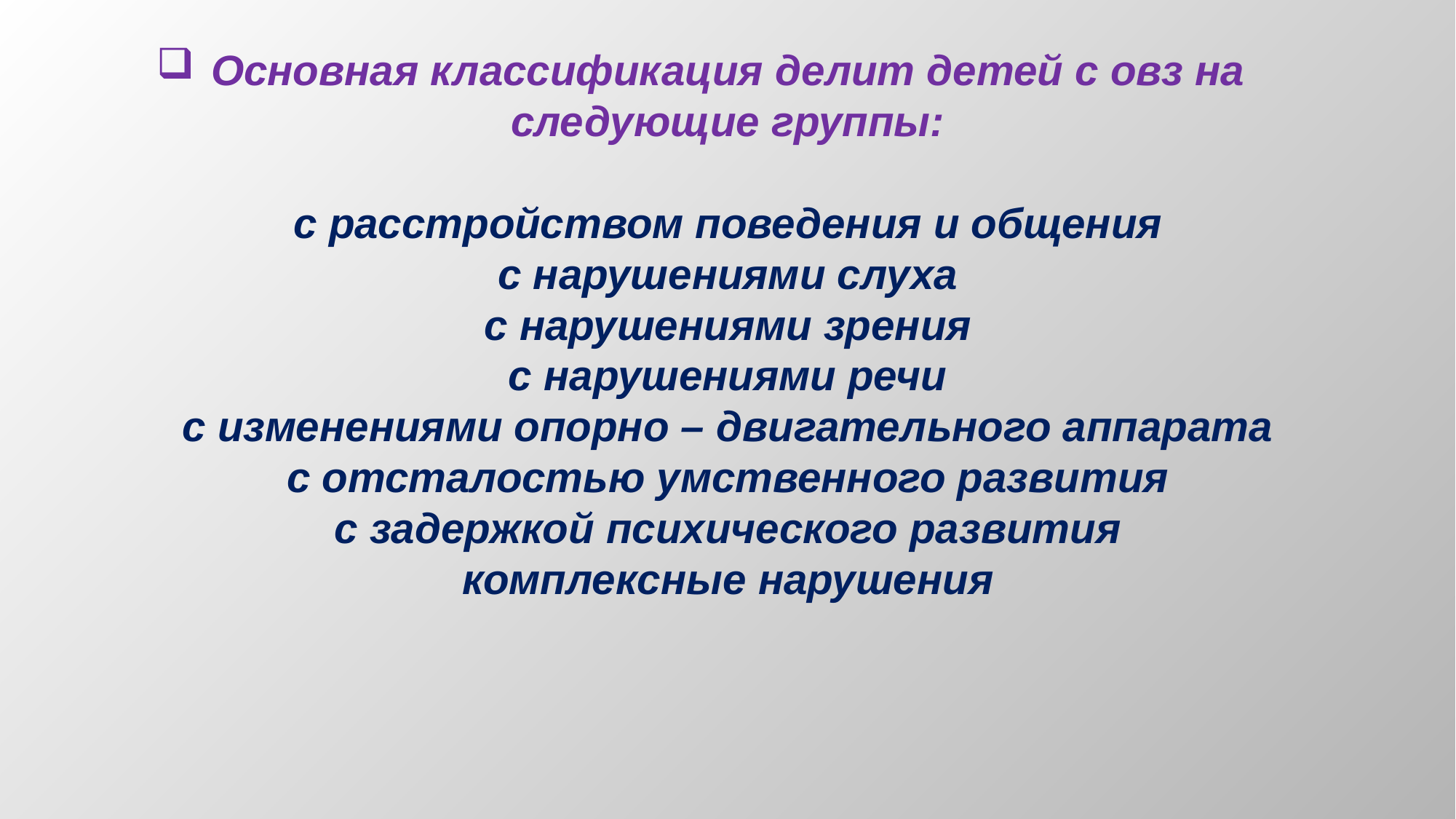

# Основная классификация делит детей с овз на следующие группы: с расстройством поведения и общения с нарушениями слуха с нарушениями зрения с нарушениями речи с изменениями опорно – двигательного аппарата с отсталостью умственного развития с задержкой психического развития комплексные нарушения